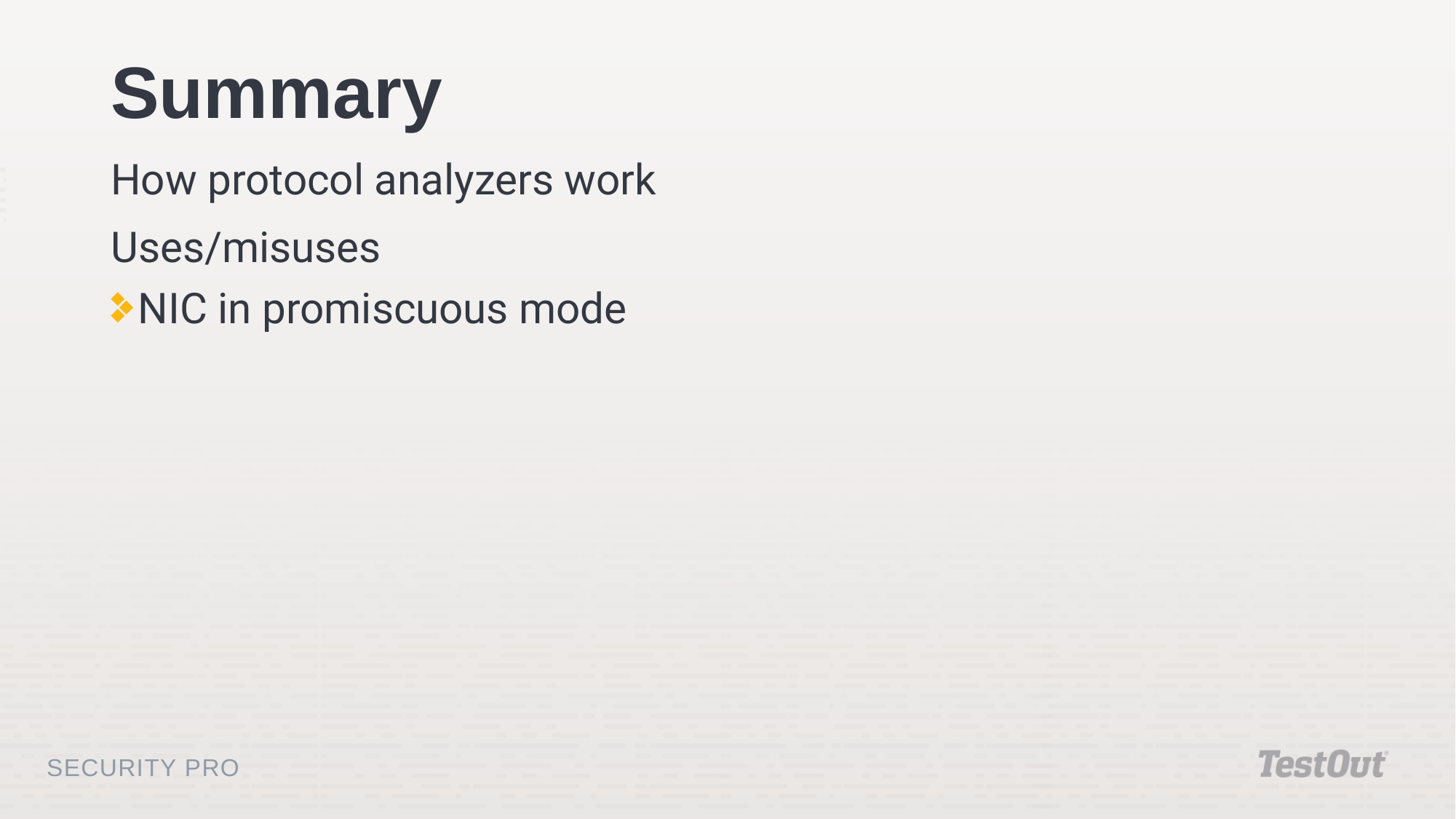

# Summary
How protocol analyzers work
Uses/misuses
NIC in promiscuous mode
Security Pro